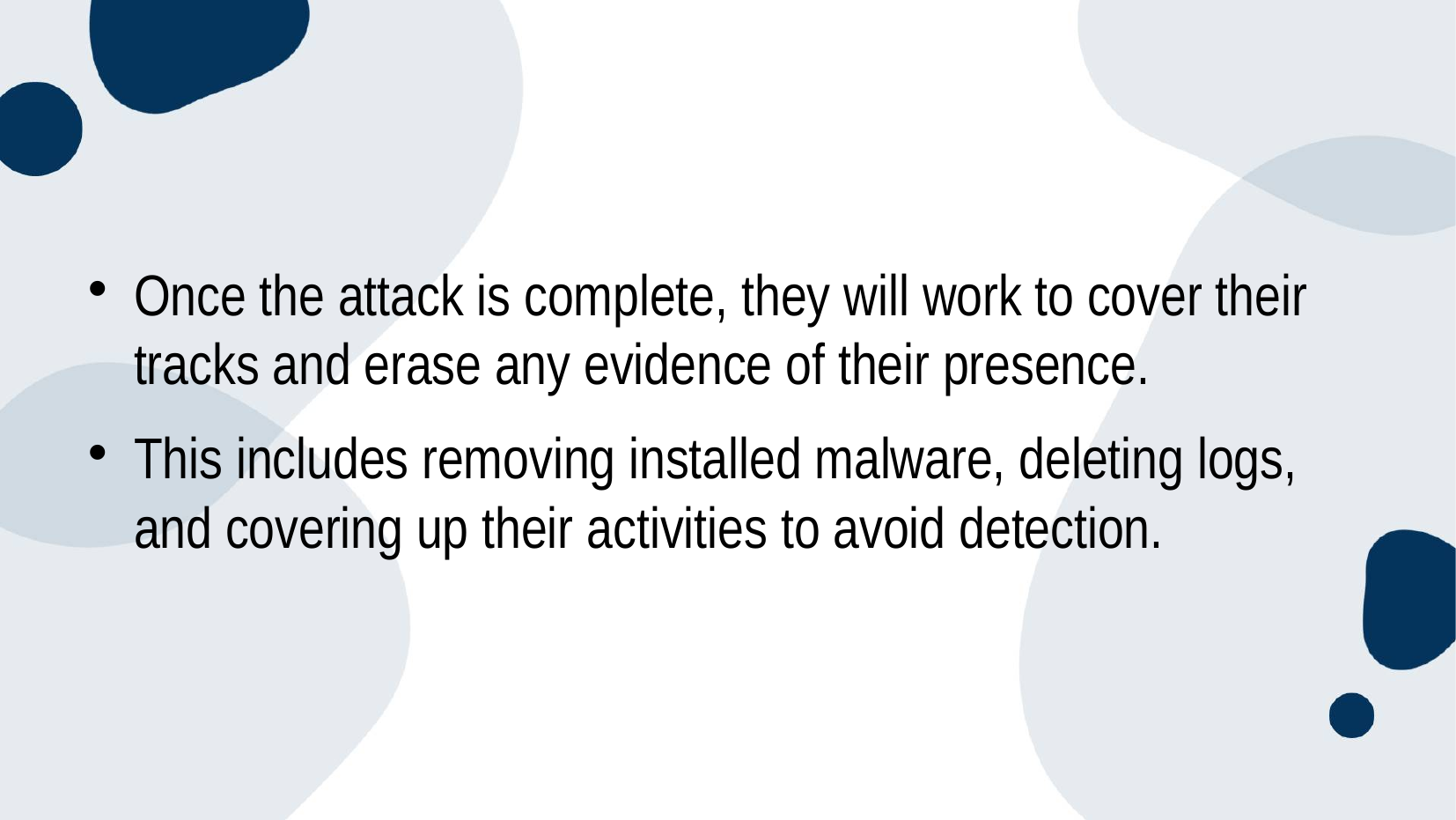

#
Once the attack is complete, they will work to cover their tracks and erase any evidence of their presence.
This includes removing installed malware, deleting logs, and covering up their activities to avoid detection.